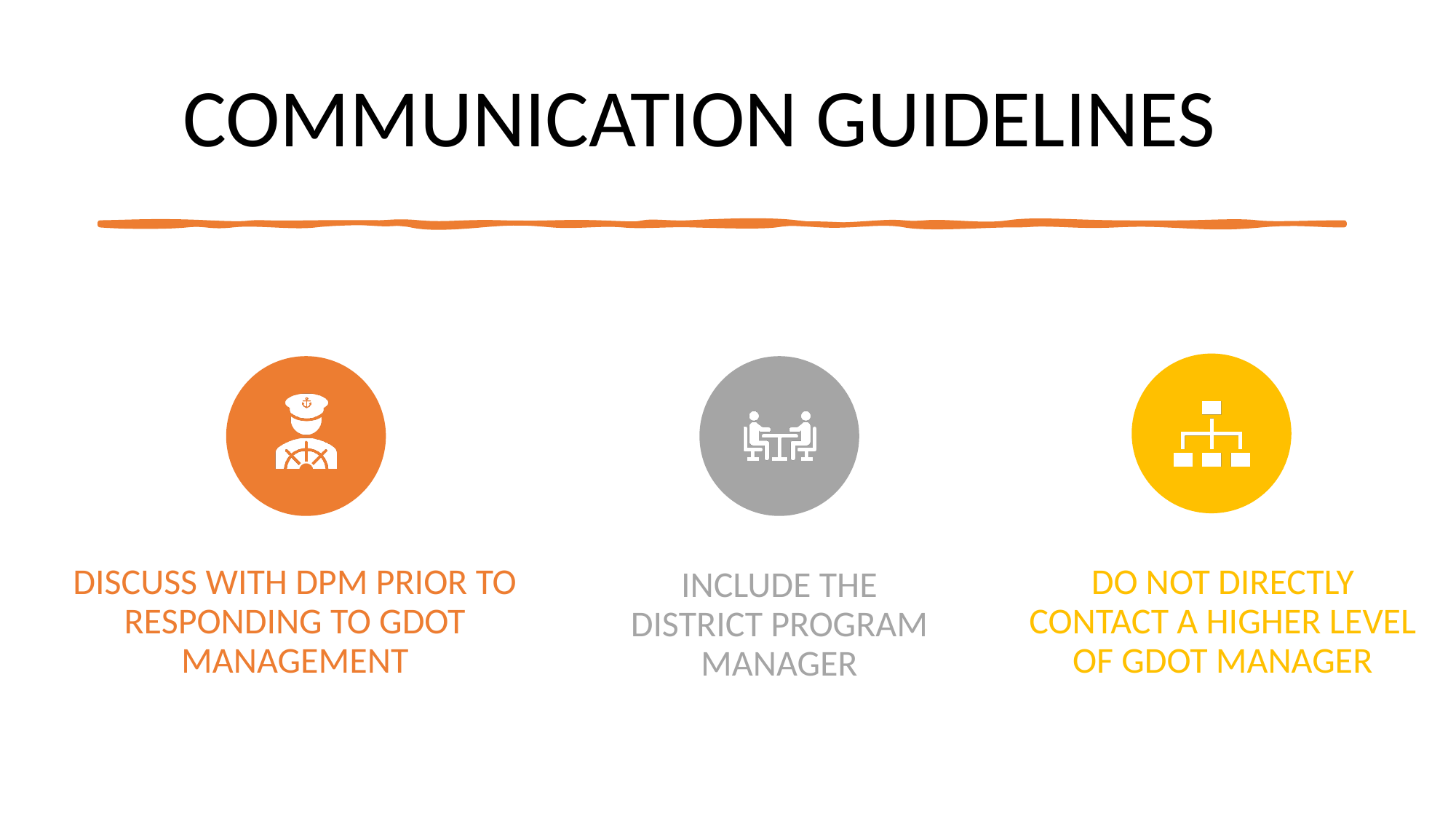

# COMMUNICATION GUIDELINES

do not directly contact a higher level of GDOT manager

discuss with DPM prior to responding To GDOT management

Include the District Program Manager